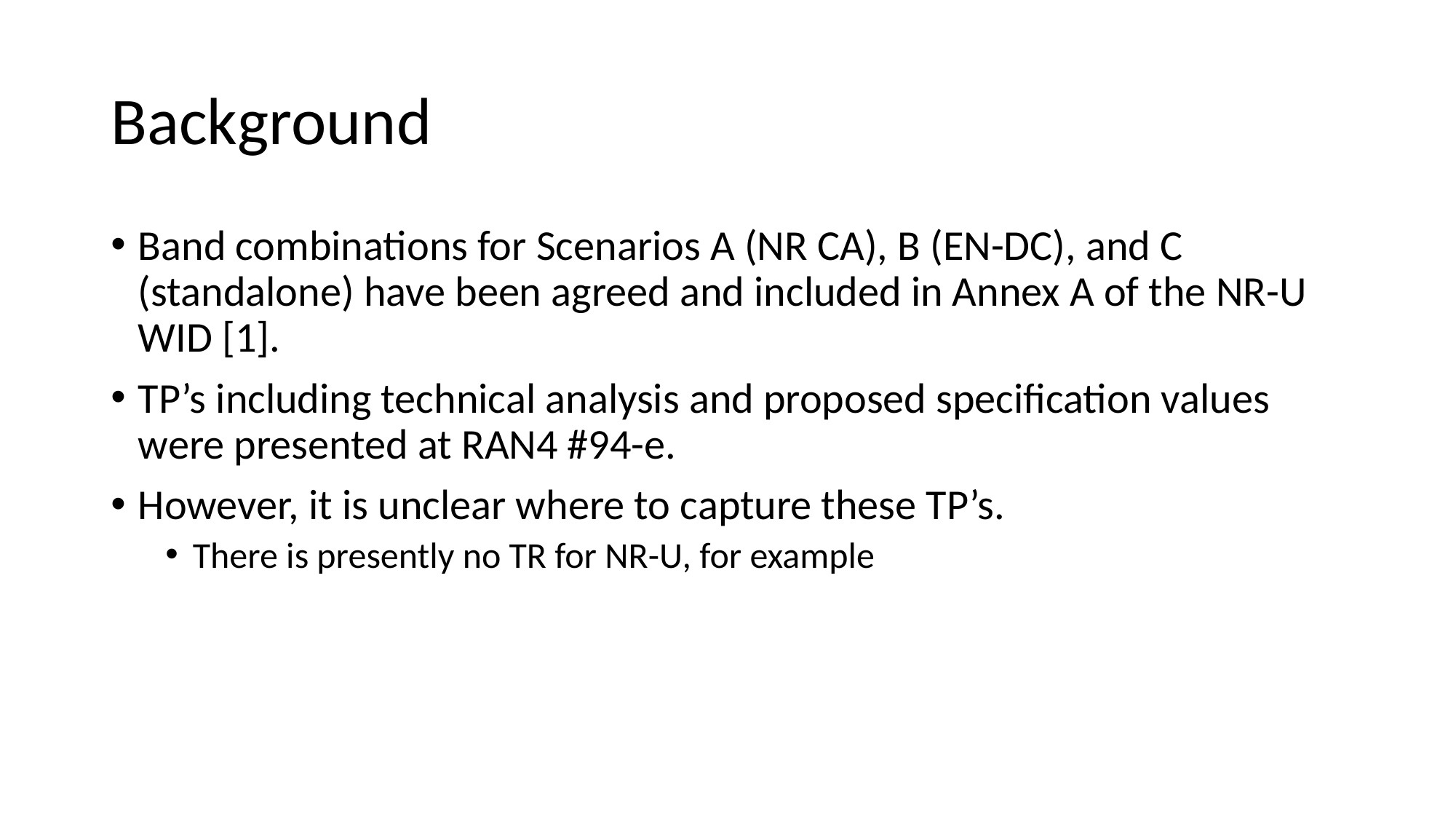

# Background
Band combinations for Scenarios A (NR CA), B (EN-DC), and C (standalone) have been agreed and included in Annex A of the NR-U WID [1].
TP’s including technical analysis and proposed specification values were presented at RAN4 #94-e.
However, it is unclear where to capture these TP’s.
There is presently no TR for NR-U, for example